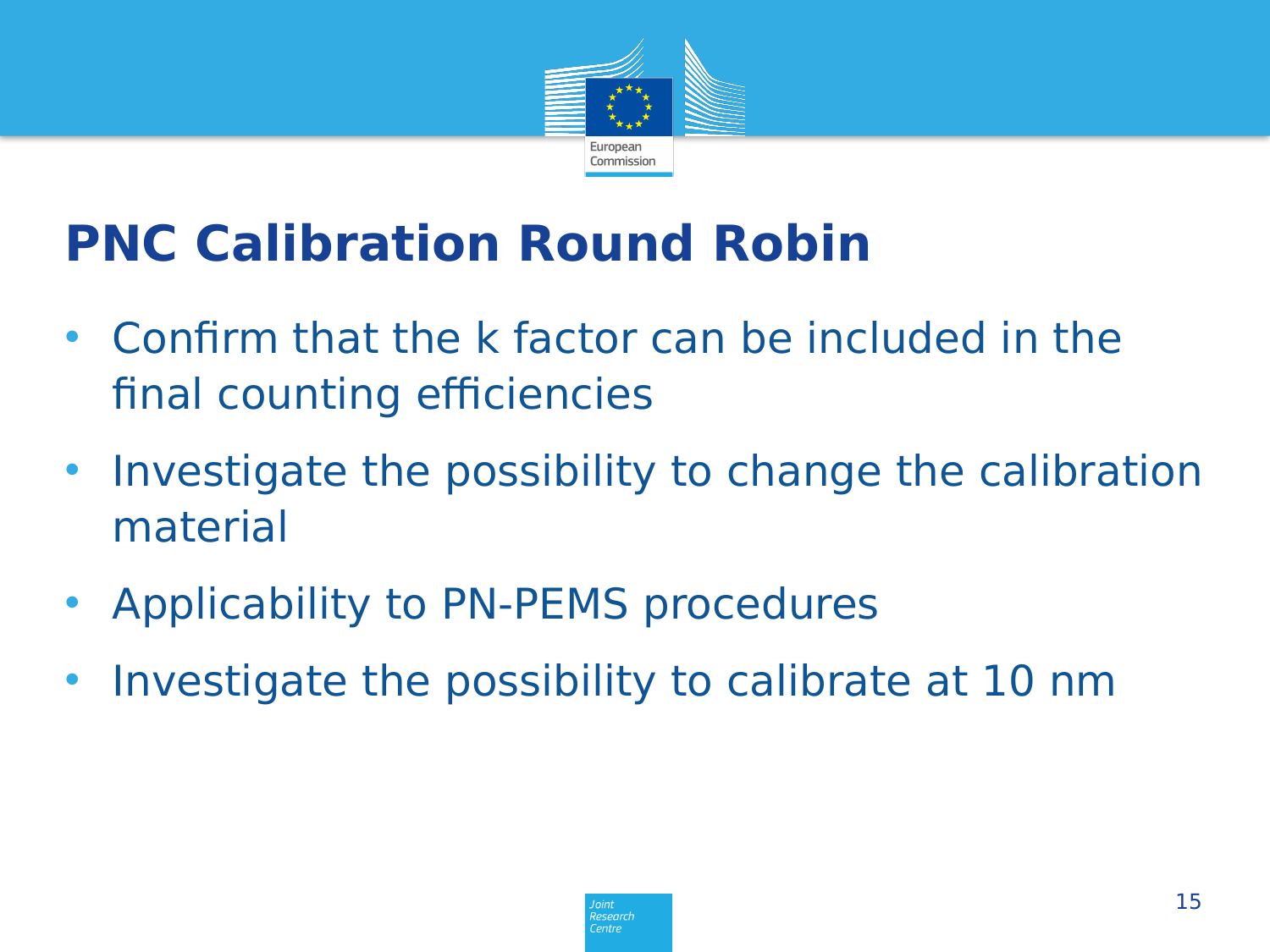

# PNC Calibration Round Robin
Confirm that the k factor can be included in the final counting efficiencies
Investigate the possibility to change the calibration material
Applicability to PN-PEMS procedures
Investigate the possibility to calibrate at 10 nm